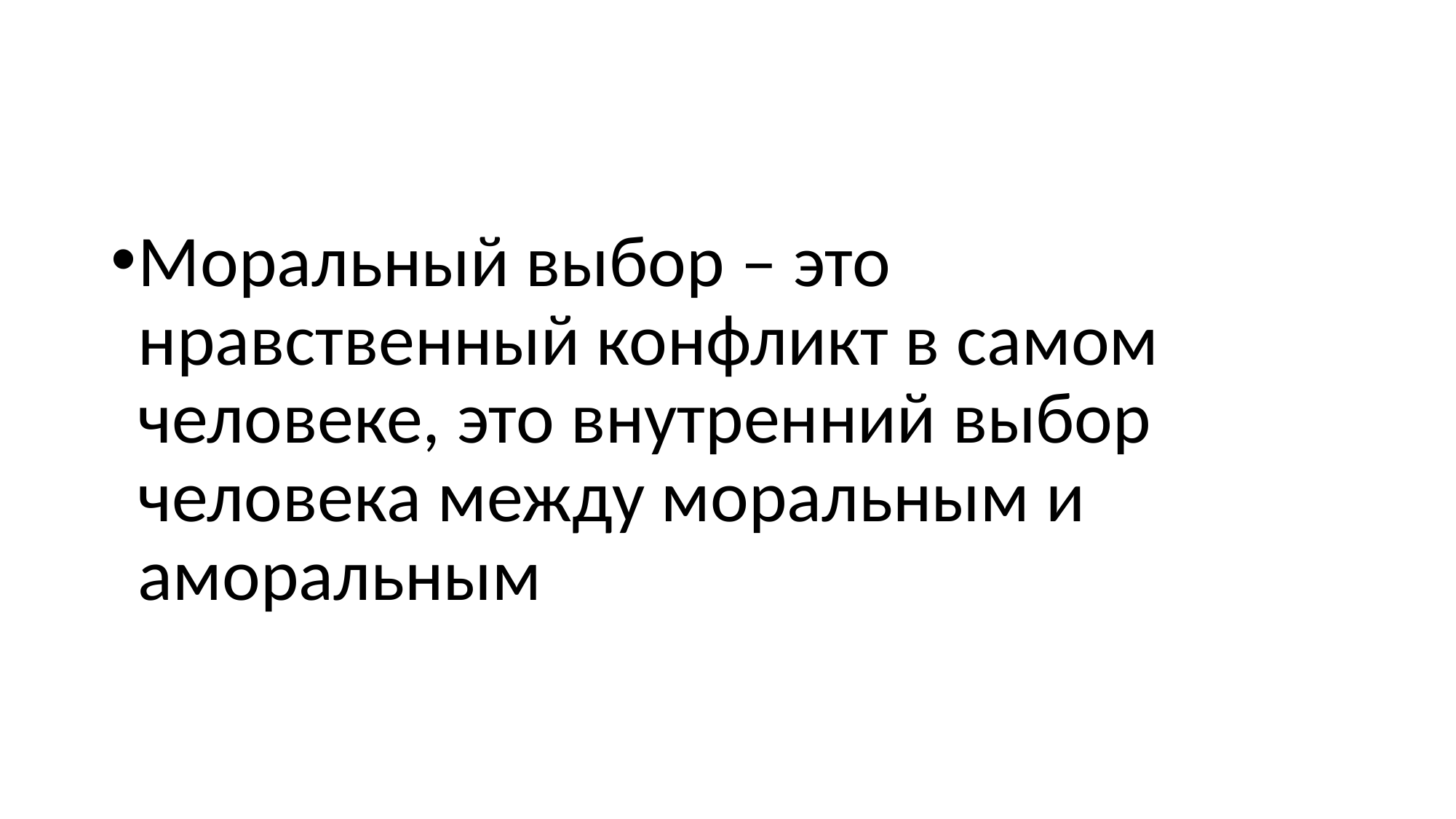

#
Моральный выбор – это нравственный конфликт в самом человеке, это внутренний выбор человека между моральным и аморальным